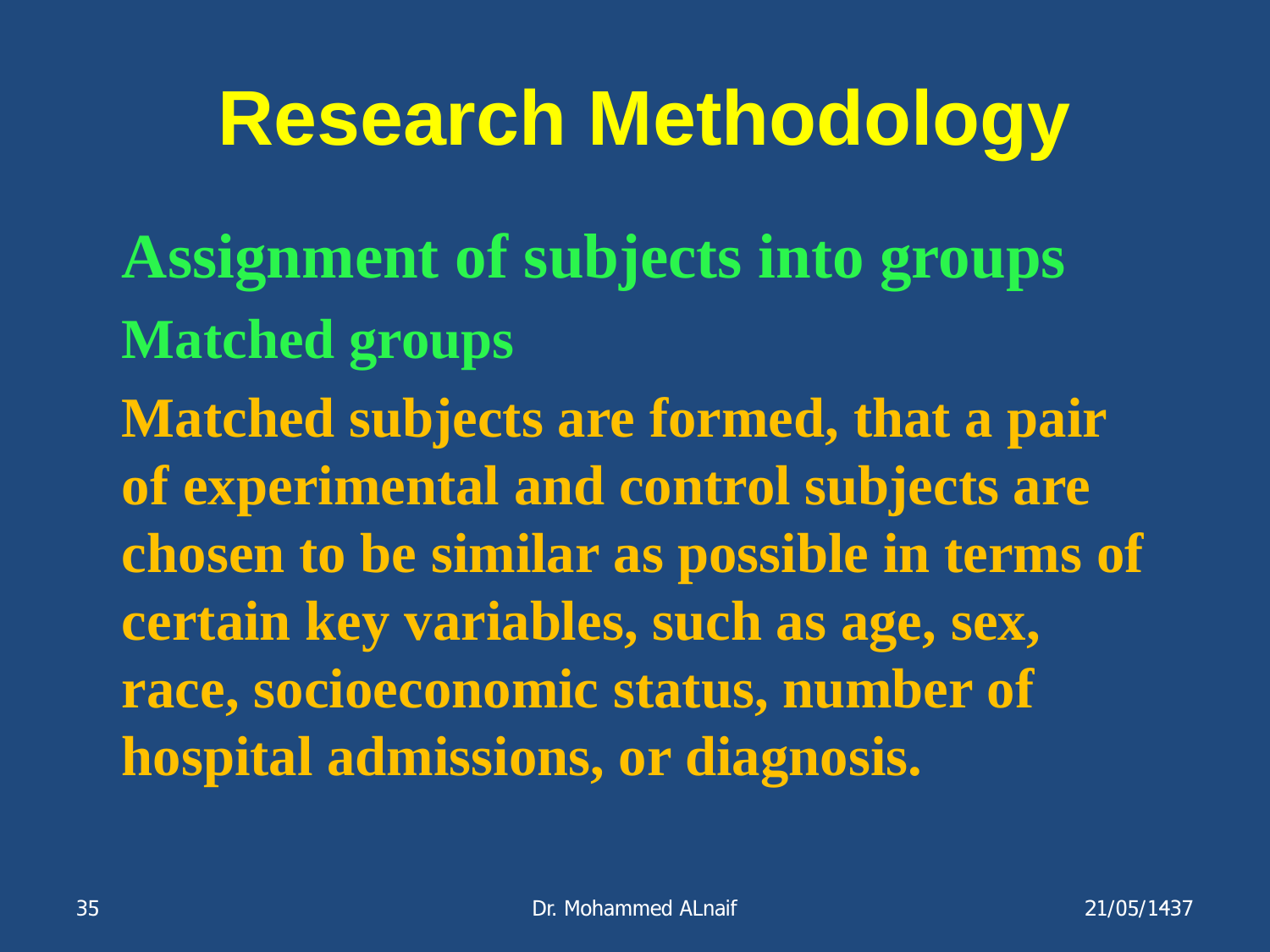

# Research Methodology
Assignment of subjects into groups
Matched groups
Matched subjects are formed, that a pair of experimental and control subjects are chosen to be similar as possible in terms of certain key variables, such as age, sex, race, socioeconomic status, number of hospital admissions, or diagnosis.
35
Dr. Mohammed ALnaif
21/05/1437